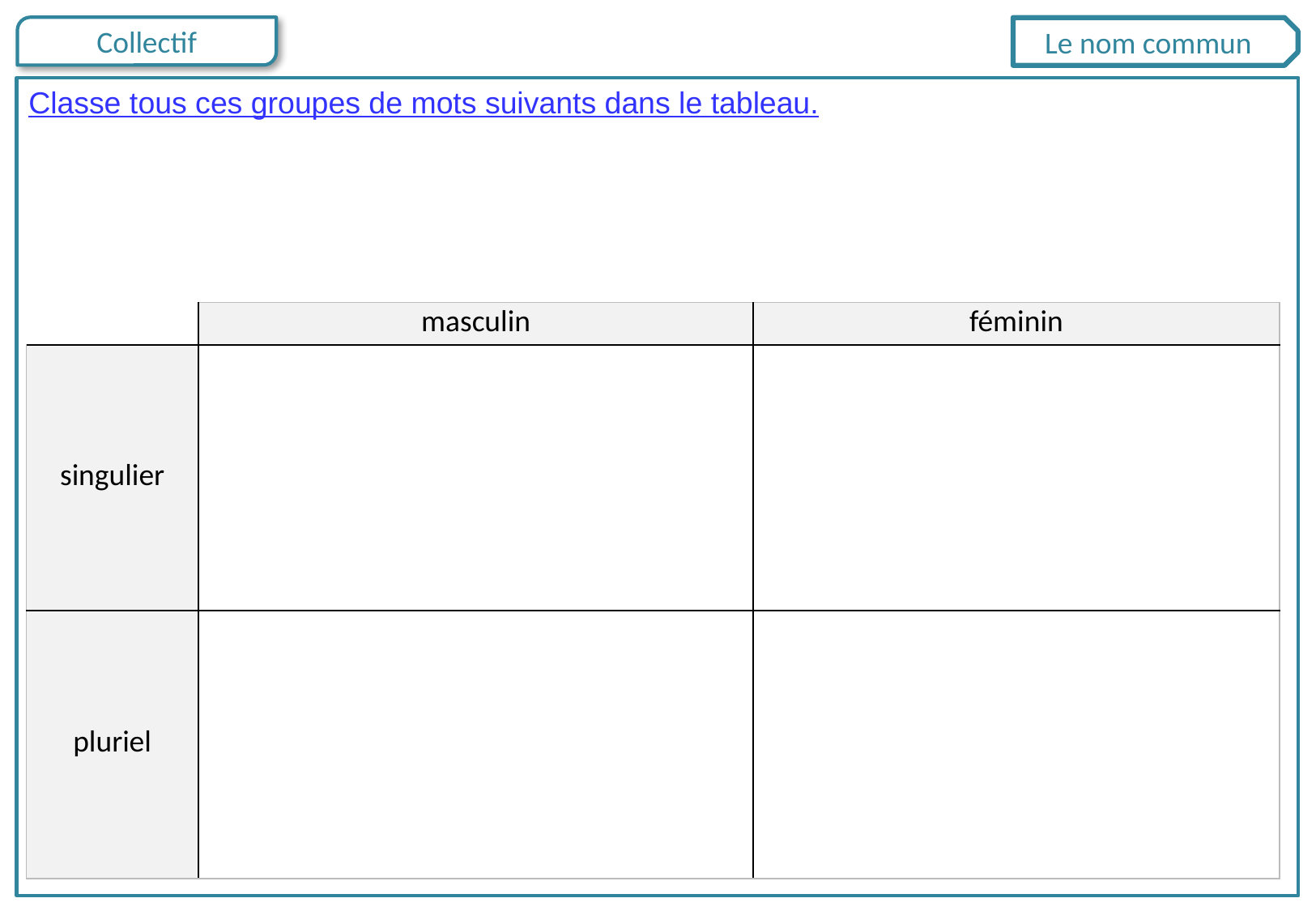

Le nom commun
Classe tous ces groupes de mots suivants dans le tableau.
|  | masculin | féminin |
| --- | --- | --- |
| singulier |  |  |
| pluriel |  |  |